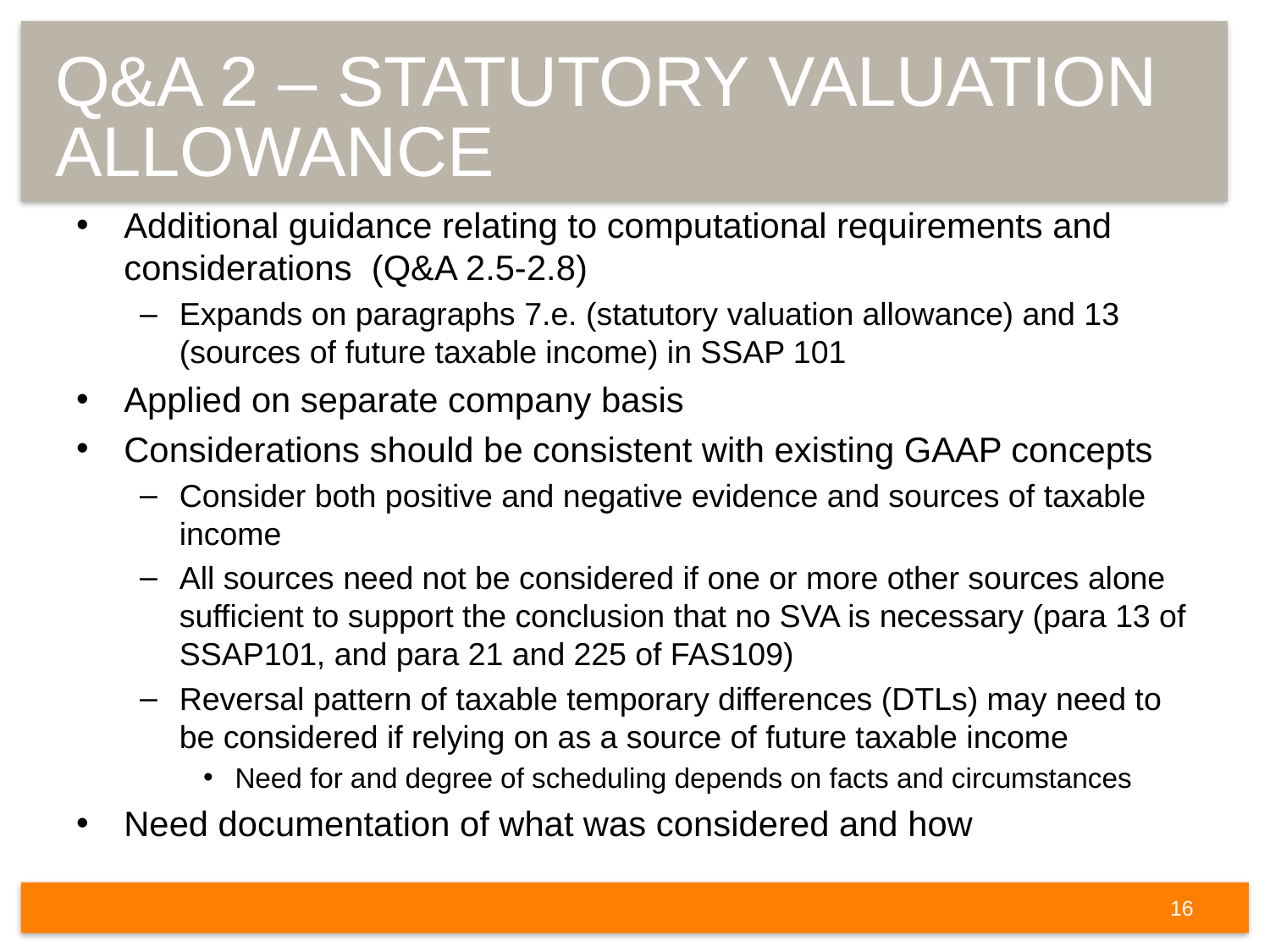

# Q&A 2 – Statutory valuation allowance
Additional guidance relating to computational requirements and considerations  (Q&A 2.5-2.8)
Expands on paragraphs 7.e. (statutory valuation allowance) and 13 (sources of future taxable income) in SSAP 101
Applied on separate company basis
Considerations should be consistent with existing GAAP concepts
Consider both positive and negative evidence and sources of taxable income
All sources need not be considered if one or more other sources alone sufficient to support the conclusion that no SVA is necessary (para 13 of SSAP101, and para 21 and 225 of FAS109)
Reversal pattern of taxable temporary differences (DTLs) may need to be considered if relying on as a source of future taxable income
Need for and degree of scheduling depends on facts and circumstances
Need documentation of what was considered and how

16